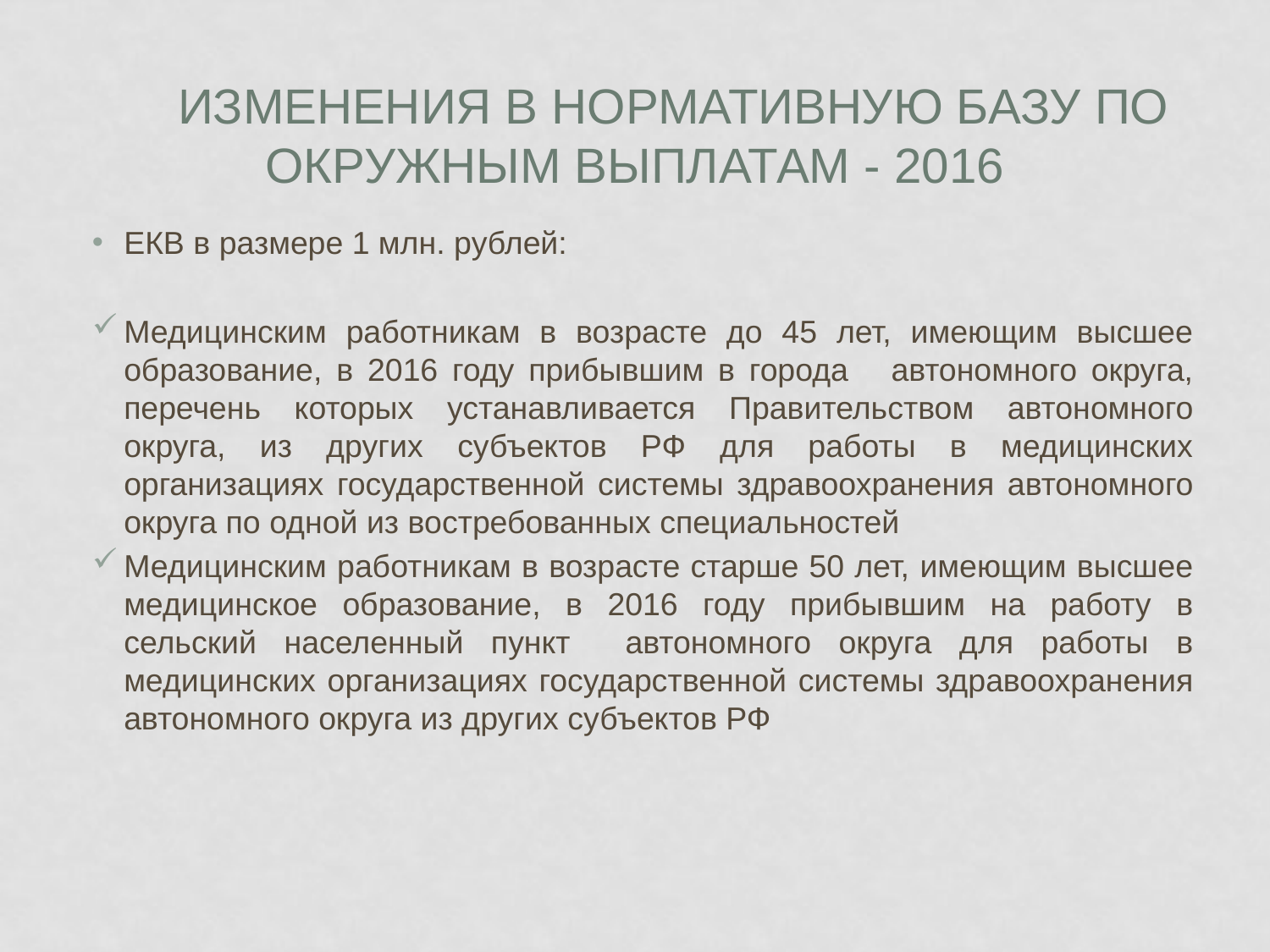

# Изменения в нормативную базу по окружным выплатам - 2016
ЕКВ в размере 1 млн. рублей:

Медицинским работникам в возрасте до 45 лет, имеющим высшее образование, в 2016 году прибывшим в города   автономного округа, перечень которых устанавливается Правительством автономного округа, из других субъектов РФ для работы в медицинских организациях государственной системы здравоохранения автономного округа по одной из востребованных специальностей
Медицинским работникам в возрасте старше 50 лет, имеющим высшее медицинское образование, в 2016 году прибывшим на работу в сельский населенный пункт  автономного округа для работы в медицинских организациях государственной системы здравоохранения автономного округа из других субъектов РФ